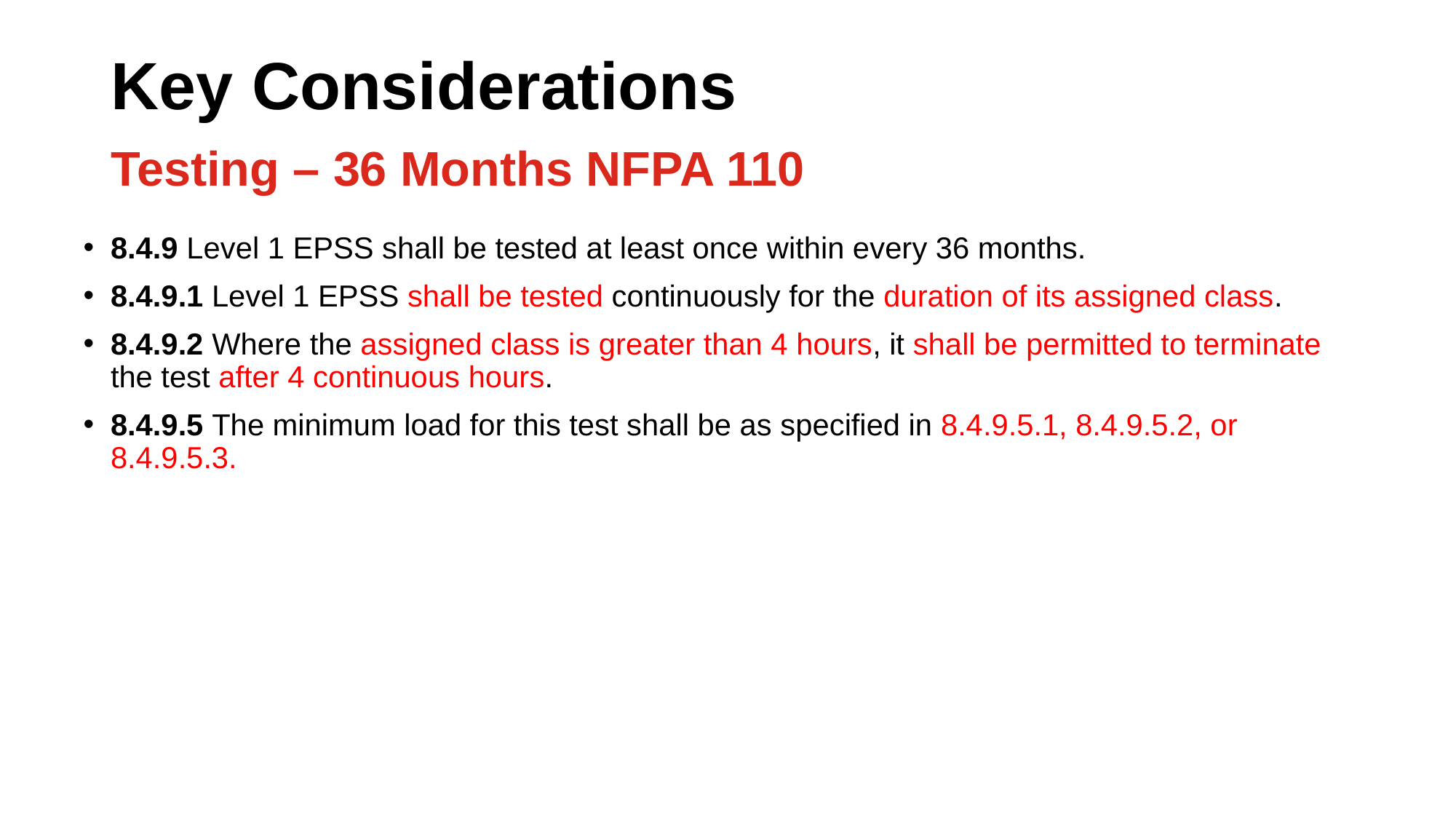

# Key Considerations Testing – 36 Months NFPA 110
8.4.9 Level 1 EPSS shall be tested at least once within every 36 months.
8.4.9.1 Level 1 EPSS shall be tested continuously for the duration of its assigned class.
8.4.9.2 Where the assigned class is greater than 4 hours, it shall be permitted to terminate the test after 4 continuous hours.
8.4.9.5 The minimum load for this test shall be as specified in 8.4.9.5.1, 8.4.9.5.2, or 8.4.9.5.3.